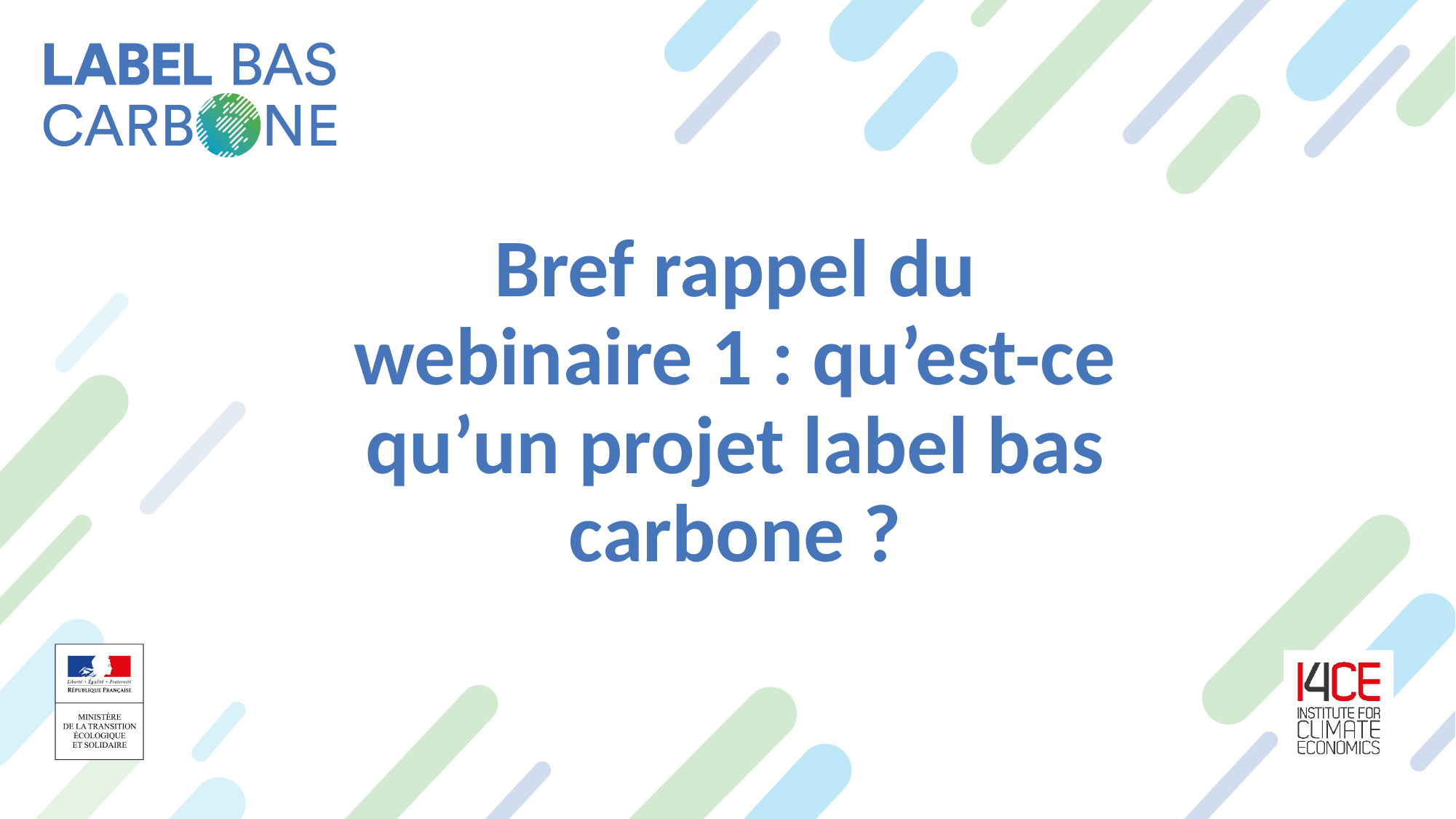

Bref rappel du webinaire 1 : qu’est-ce qu’un projet label bas carbone ?